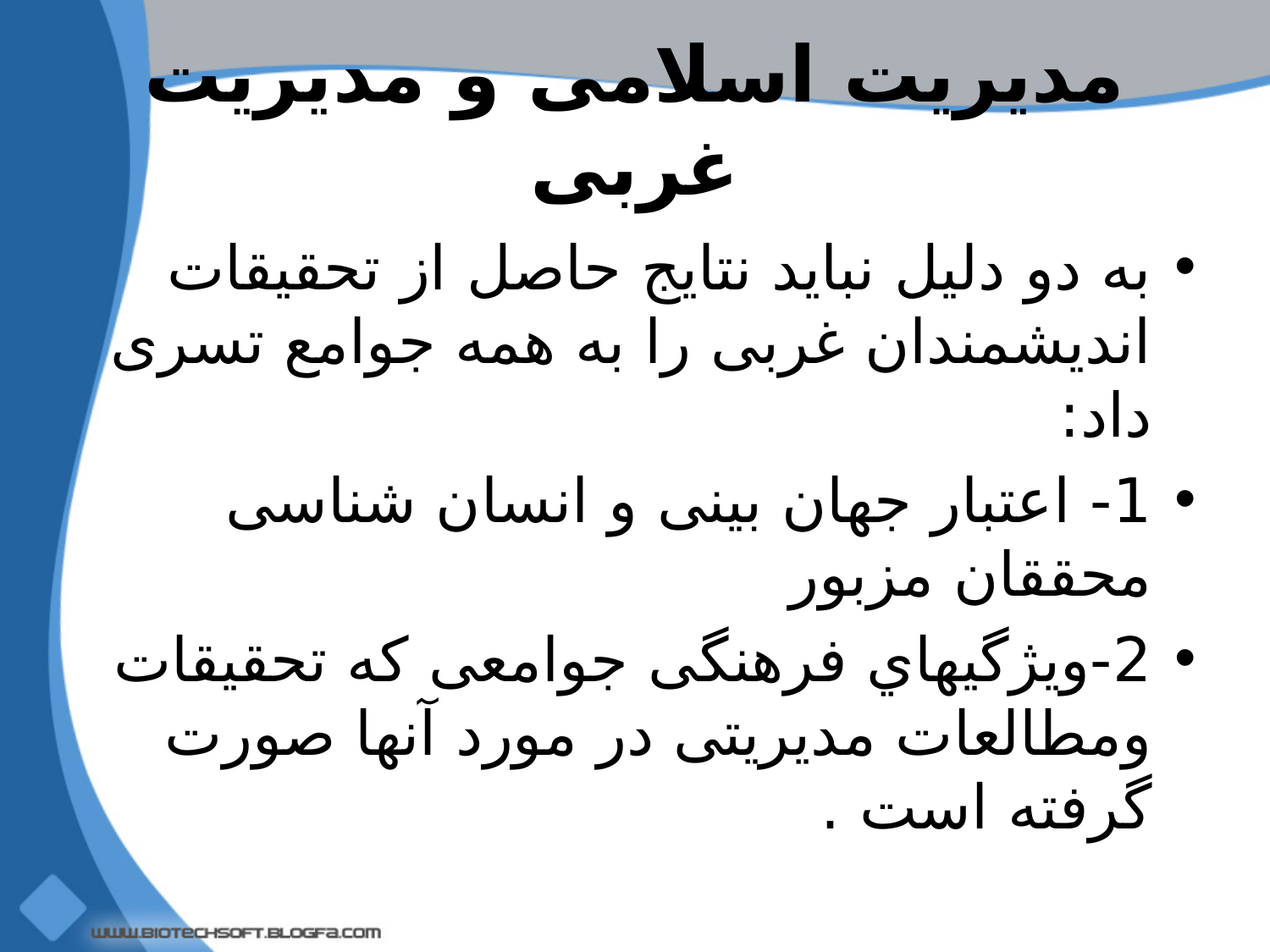

# مدیریت اسلامی و مدیریت غربی
به دو دلیل نباید نتایج حاصل از تحقیقات اندیشمندان غربی را به همه جوامع تسری داد:
1- اعتبار جهان بینی و انسان شناسی محققان مزبور
2-ویژگیهاي فرهنگی جوامعی که تحقیقات ومطالعات مدیریتی در مورد آنها صورت گرفته است .